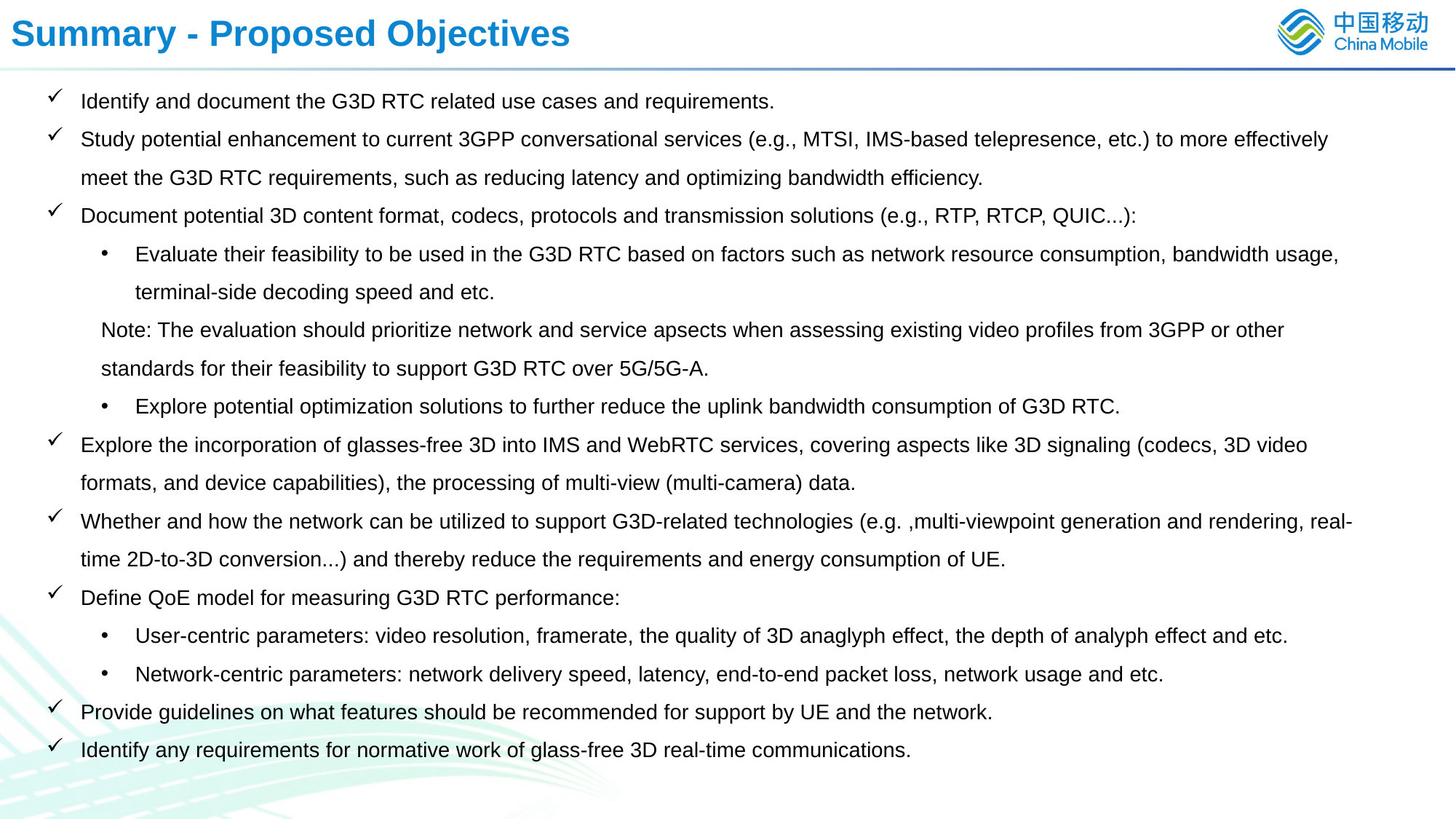

# Summary - Proposed Objectives
Identify and document the G3D RTC related use cases and requirements.
Study potential enhancement to current 3GPP conversational services (e.g., MTSI, IMS-based telepresence, etc.) to more effectively meet the G3D RTC requirements, such as reducing latency and optimizing bandwidth efficiency.
Document potential 3D content format, codecs, protocols and transmission solutions (e.g., RTP, RTCP, QUIC...):
Evaluate their feasibility to be used in the G3D RTC based on factors such as network resource consumption, bandwidth usage, terminal-side decoding speed and etc.
Note: The evaluation should prioritize network and service apsects when assessing existing video profiles from 3GPP or other standards for their feasibility to support G3D RTC over 5G/5G-A.
Explore potential optimization solutions to further reduce the uplink bandwidth consumption of G3D RTC.
Explore the incorporation of glasses-free 3D into IMS and WebRTC services, covering aspects like 3D signaling (codecs, 3D video formats, and device capabilities), the processing of multi-view (multi-camera) data.
Whether and how the network can be utilized to support G3D-related technologies (e.g. ,multi-viewpoint generation and rendering, real-time 2D-to-3D conversion...) and thereby reduce the requirements and energy consumption of UE.
Define QoE model for measuring G3D RTC performance:
User-centric parameters: video resolution, framerate, the quality of 3D anaglyph effect, the depth of analyph effect and etc.
Network-centric parameters: network delivery speed, latency, end-to-end packet loss, network usage and etc.
Provide guidelines on what features should be recommended for support by UE and the network.
Identify any requirements for normative work of glass-free 3D real-time communications.